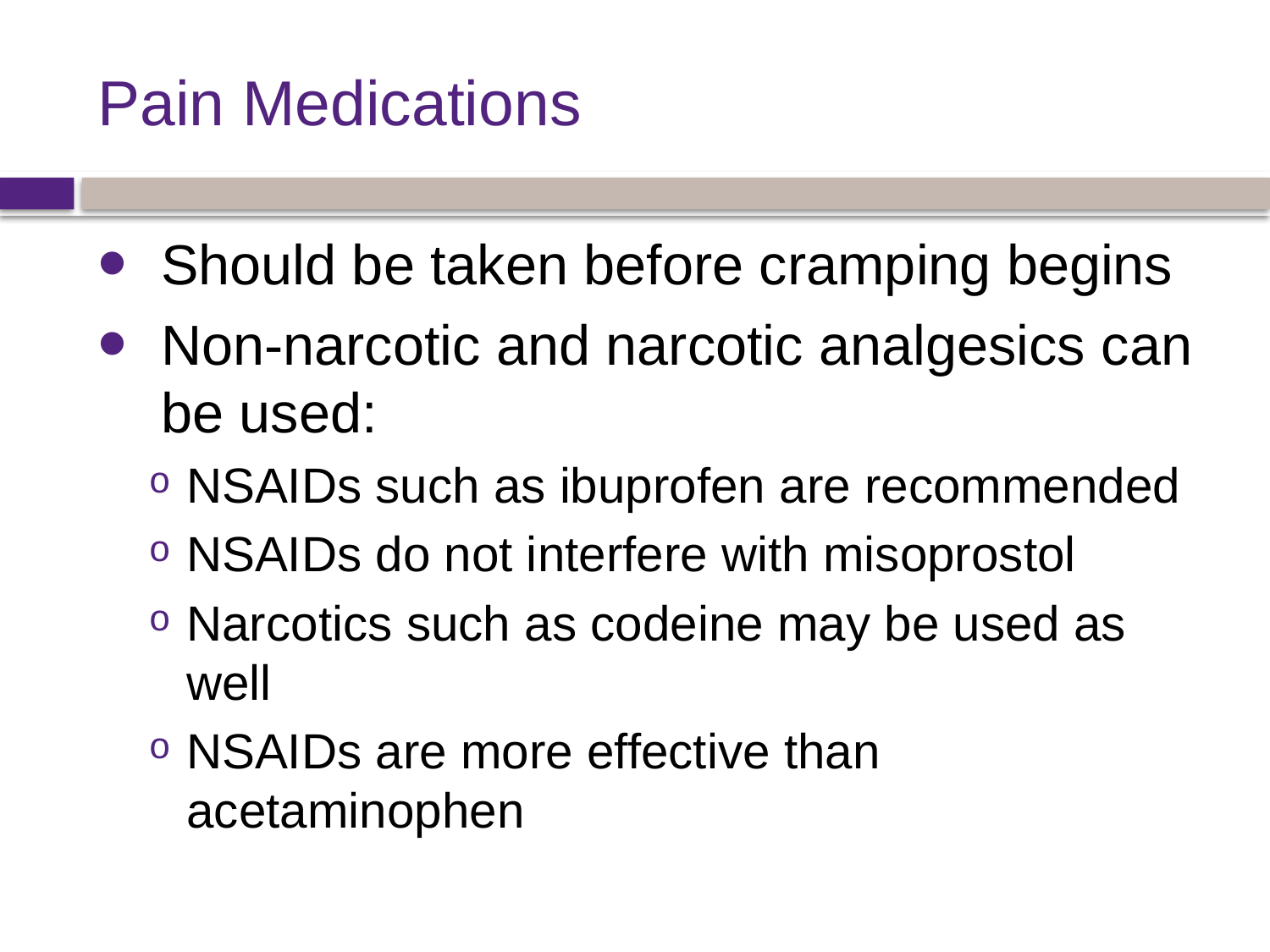

# Pain Medications
Should be taken before cramping begins
Non-narcotic and narcotic analgesics can be used:
NSAIDs such as ibuprofen are recommended
NSAIDs do not interfere with misoprostol
Narcotics such as codeine may be used as well
NSAIDs are more effective than acetaminophen